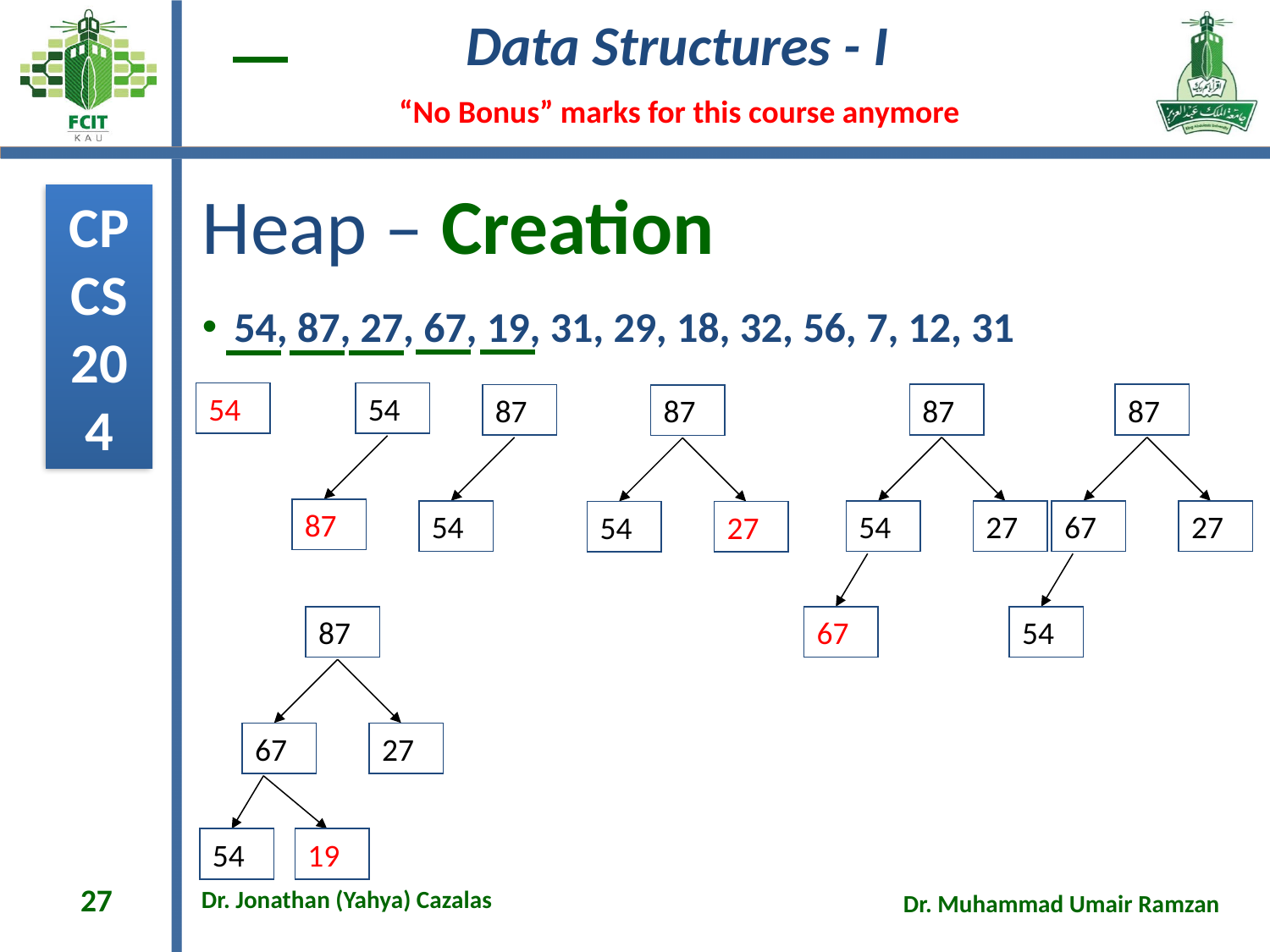

# Heap – Creation
54, 87, 27, 67, 19, 31, 29, 18, 32, 56, 7, 12, 31

54
54

87
87

54

27

67
87

67

27

54
87

54
87

54

27
87

67

27

54

19
27